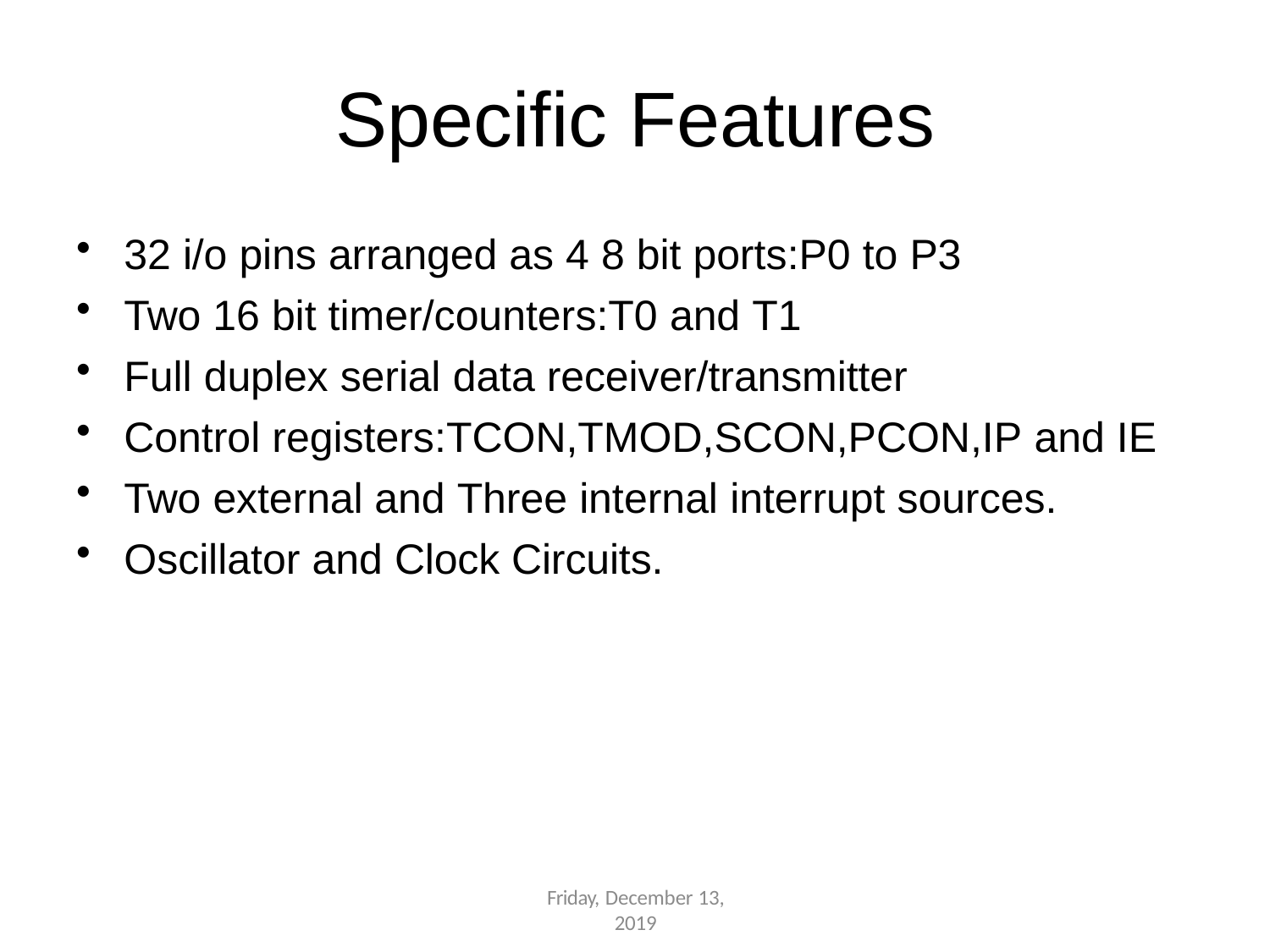

Friday, December 13,
2019
# Specific Features
32 i/o pins arranged as 4 8 bit ports:P0 to P3
Two 16 bit timer/counters:T0 and T1
Full duplex serial data receiver/transmitter
Control registers:TCON,TMOD,SCON,PCON,IP and IE
Two external and Three internal interrupt sources.
Oscillator and Clock Circuits.